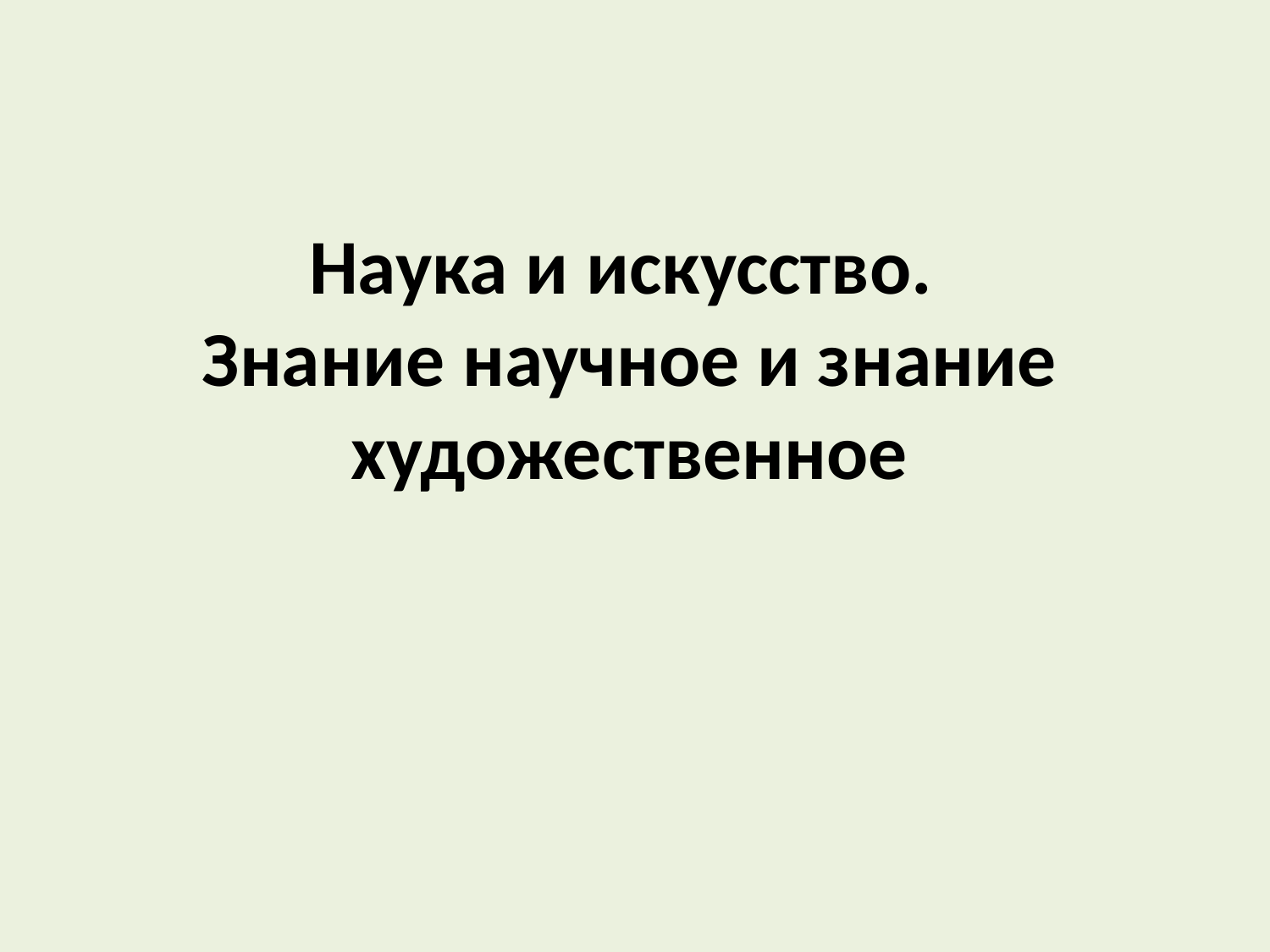

# Наука и искусство. Знание научное и знание художественное